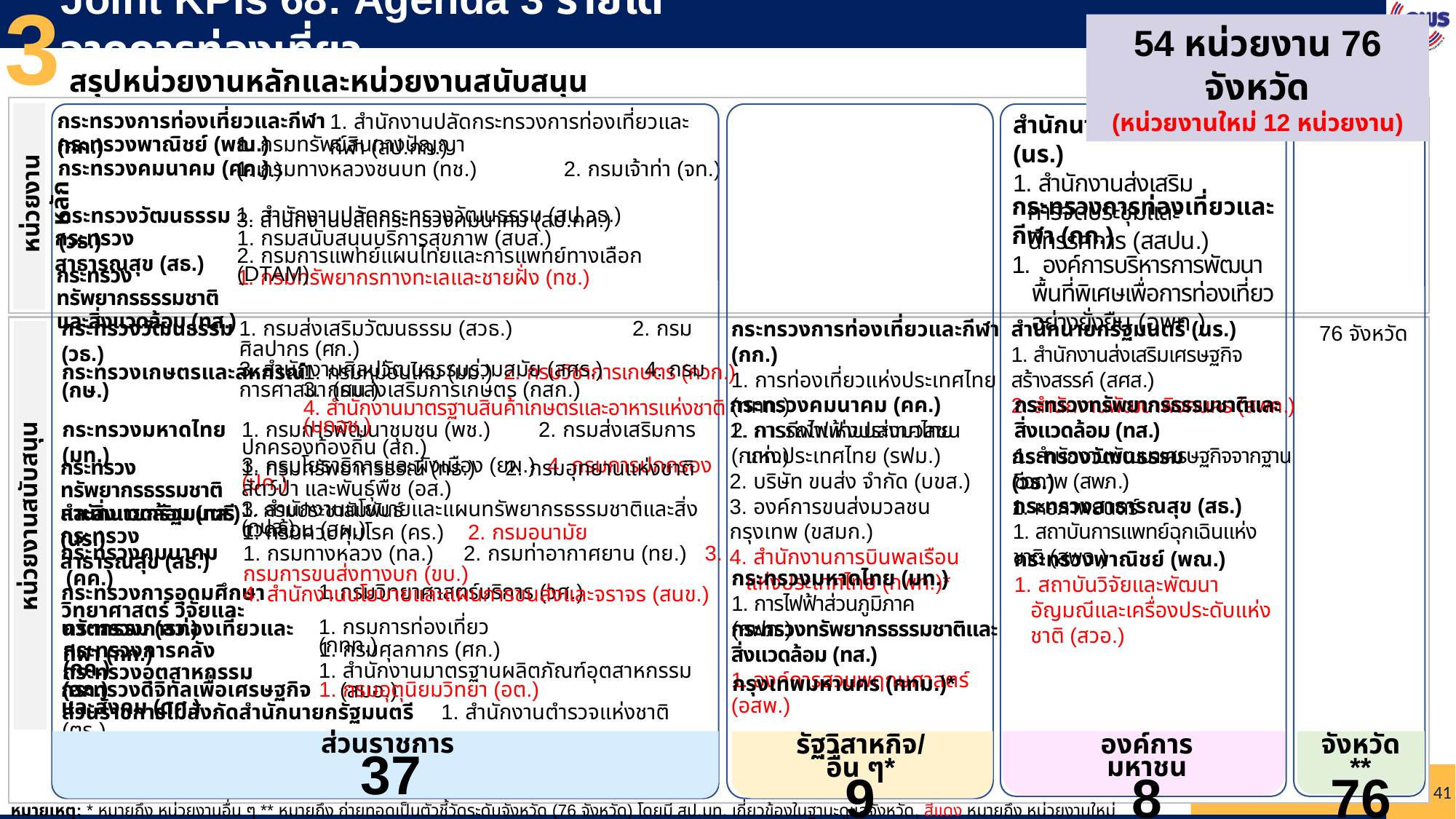

3
Joint KPIs 68: Agenda 3 รายได้จากการท่องเที่ยว
54 หน่วยงาน 76 จังหวัด
(หน่วยงานใหม่ 12 หน่วยงาน)
สรุปหน่วยงานหลักและหน่วยงานสนับสนุน

กระทรวงการท่องเที่ยวและกีฬา (กก.)
1. สำนักงานปลัดกระทรวงการท่องเที่ยวและกีฬา (สป.กก.)
สำนักนายกรัฐมนตรี (นร.)
1. สำนักงานส่งเสริมการจัดประชุมและนิทรรศการ (สสปน.)

กระทรวงพาณิชย์ (พณ.)
1. กรมทรัพย์สินทางปัญญา (ทป.)
กระทรวงคมนาคม (คค.)
1. กรมทางหลวงชนบท (ทช.)	2. กรมเจ้าท่า (จท.)
3. สำนักงานปลัดกระทรวงคมนาคม (สป.คค.)
หน่วยงานหลัก
กระทรวงการท่องเที่ยวและกีฬา (กก.)
1.  องค์การบริหารการพัฒนาพื้นที่พิเศษเพื่อการท่องเที่ยวอย่างยั่งยืน (อพท.)

1. สำนักงานปลัดกระทรวงวัฒนธรรม (สป.วธ.)
กระทรวงวัฒนธรรม (วธ.)
กระทรวงสาธารณสุข (สธ.)
1. กรมสนับสนุนบริการสุขภาพ (สบส.)
2. กรมการแพทย์แผนไทยและการแพทย์ทางเลือก (DTAM)
กระทรวงทรัพยากรธรรมชาติและสิ่งแวดล้อม (ทส.)
1. กรมทรัพยากรทางทะเลและชายฝั่ง (ทช.)
กระทรวงวัฒนธรรม (วธ.)
กระทรวงการท่องเที่ยวและกีฬา (กก.)
1. การท่องเที่ยวแห่งประเทศไทย (ททท.)
2. การกีฬาแห่งประเทศไทย (กกท.)
สำนักนายกรัฐมนตรี (นร.)
1. สำนักงานส่งเสริมเศรษฐกิจสร้างสรรค์ (สศส.)
2. สำนักงานพัฒนาพิงคนคร (สพค.)
1. กรมส่งเสริมวัฒนธรรม (สวธ.)	           2. กรมศิลปากร (ศก.)
3. สำนักงานศิลปวัฒนธรรมร่วมสมัย (สศร.)       4. กรมการศาสนา (ศน.)
 76 จังหวัด

1. กรมหม่อนไหม (มม.)  2. กรมวิชาการเกษตร (กวก.)
3. กรมส่งเสริมการเกษตร (กสก.)
4. สำนักงานมาตรฐานสินค้าเกษตรและอาหารแห่งชาติ (มกอช.)
กระทรวงเกษตรและสหกรณ์ (กษ.)
กระทรวงคมนาคม (คค.)
1. การรถไฟฟ้าขนส่งมวลชนแห่งประเทศไทย (รฟม.)
2. บริษัท ขนส่ง จำกัด (บขส.)
3. องค์การขนส่งมวลชนกรุงเทพ (ขสมก.)
4. สำนักงานการบินพลเรือนแห่งประเทศไทย (กพท.)*
กระทรวงทรัพยากรธรรมชาติและสิ่งแวดล้อม (ทส.)
1. สำนักงานพัฒนาเศรษฐกิจจากฐานชีวภาพ (สพภ.)
กระทรวงมหาดไทย (มท.)
1. กรมการพัฒนาชุมชน (พช.)        2. กรมส่งเสริมการปกครองท้องถิ่น (สถ.)
3. กรมโยธาธิการและผังเมือง (ยผ.)  4. กรมการปกครอง (ปค.)
กระทรวงวัฒนธรรม (วธ.)
1. หอภาพยนตร์
กระทรวงทรัพยากรธรรมชาติและสิ่งแวดล้อม (ทส.)
1. กรมทรัพยากรธรณี (ทธ.)     2. กรมอุทยานแห่งชาติ สัตว์ป่า และพันธุ์พืช (อส.)
3. สำนักงานนโยบายและแผนทรัพยากรธรรมชาติและสิ่งแวดล้อม (สผ.)
กระทรวงสาธารณสุข (สธ.)
1. สถาบันการแพทย์ฉุกเฉินแห่งชาติ (สพฉ.)
สำนักนายกรัฐมนตรี (นร.)
1. กรมประชาสัมพันธ์ (กปส.)
หน่วยงานสนับสนุน

กระทรวงสาธารณสุข (สธ.)
1. กรมควบคุมโรค (คร.)    2. กรมอนามัย
กระทรวงคมนาคม (คค.)
1. กรมทางหลวง (ทล.)     2. กรมท่าอากาศยาน (ทย.)   3. กรมการขนส่งทางบก (ขบ.)
4. สำนักงานนโยบายและแผนการขนส่งและจราจร (สนข.)
กระทรวงพาณิชย์ (พณ.)
1. สถาบันวิจัยและพัฒนาอัญมณีและเครื่องประดับแห่งชาติ (สวอ.)
กระทรวงมหาดไทย (มท.)
1. การไฟฟ้าส่วนภูมิภาค (กฟภ.)
กรมวิทยาศาสตร์บริการ (วศ.)
กระทรวงการอุดมศึกษา วิทยาศาสตร์ วิจัยและนวัตกรรม (อว.)
กระทรวงการท่องเที่ยวและกีฬา (กก.)
กระทรวงทรัพยากรธรรมชาติและสิ่งแวดล้อม (ทส.)
1. องค์การสวนพฤกษศาสตร์ (อสพ.)
1. กรมการท่องเที่ยว (กทท.)
1. กรมศุลกากร (ศก.)
กระทรวงการคลัง (กค.)
1. สำนักงานมาตรฐานผลิตภัณฑ์อุตสาหกรรม (สมอ.)
กระทรวงอุตสาหกรรม (อก.)
กรุงเทพมหานคร (กทม.)*
1. กรมอุตุนิยมวิทยา (อต.)
กระทรวงดิจิทัลเพื่อเศรษฐกิจและสังคม (ดศ.)
ส่วนราชการไม่สังกัดสำนักนายกรัฐมนตรี     1. สำนักงานตำรวจแห่งชาติ (ตร.)
ส่วนราชการ
 37
องค์การมหาชน
8
รัฐวิสาหกิจ/ อื่น ๆ*
9
จังหวัด**
76

หมายเหตุ: * หมายถึง หน่วยงานอื่น ๆ ** หมายถึง ถ่ายทอดเป็นตัวชี้วัดระดับจังหวัด (76 จังหวัด) โดยมี สป.มท. เกี่ยวข้องในฐานะดูแลจังหวัด, สีแดง หมายถึง หน่วยงานใหม่